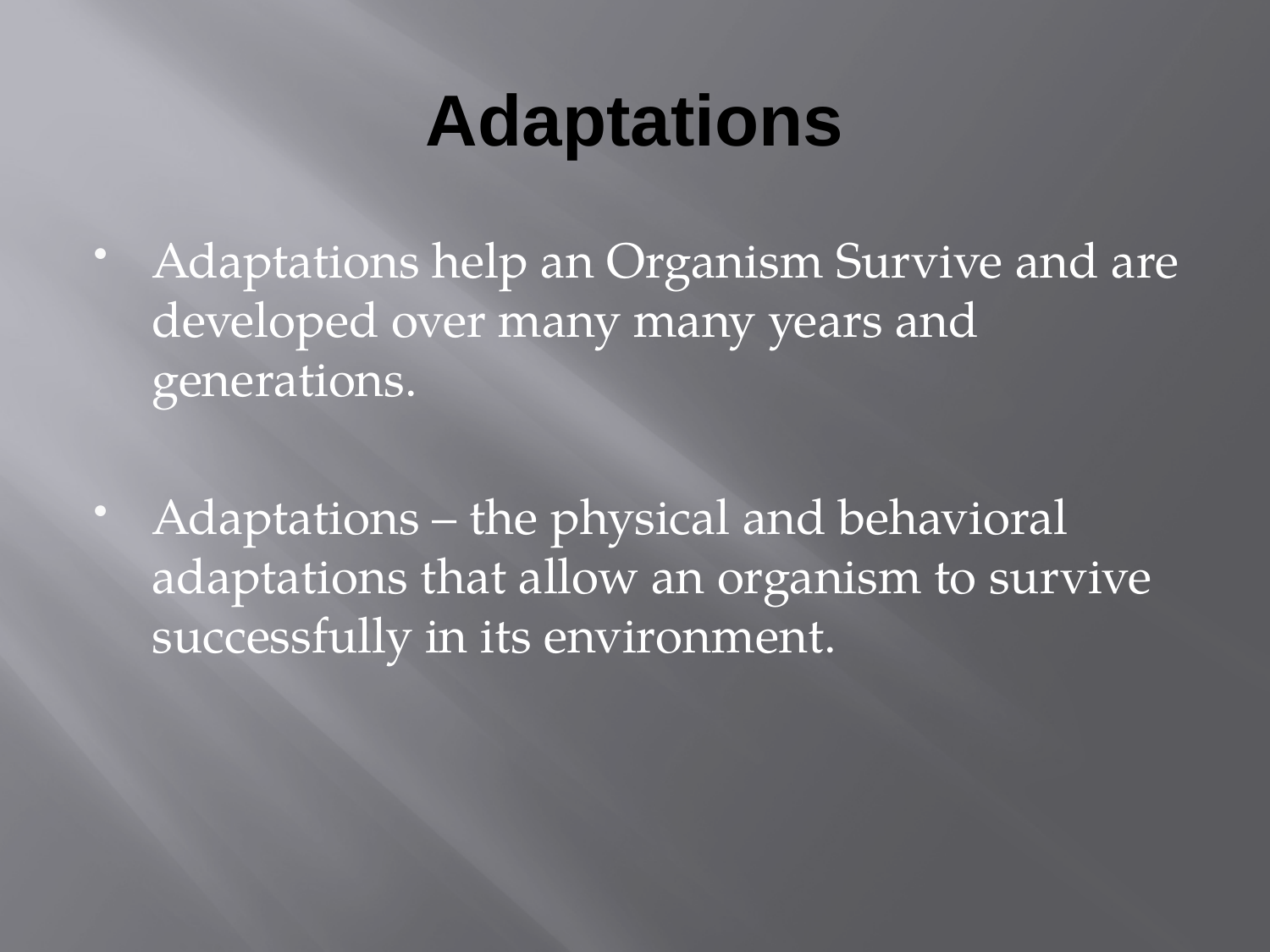

# Adaptations
Adaptations help an Organism Survive and are developed over many many years and generations.

Adaptations – the physical and behavioral adaptations that allow an organism to survive successfully in its environment.